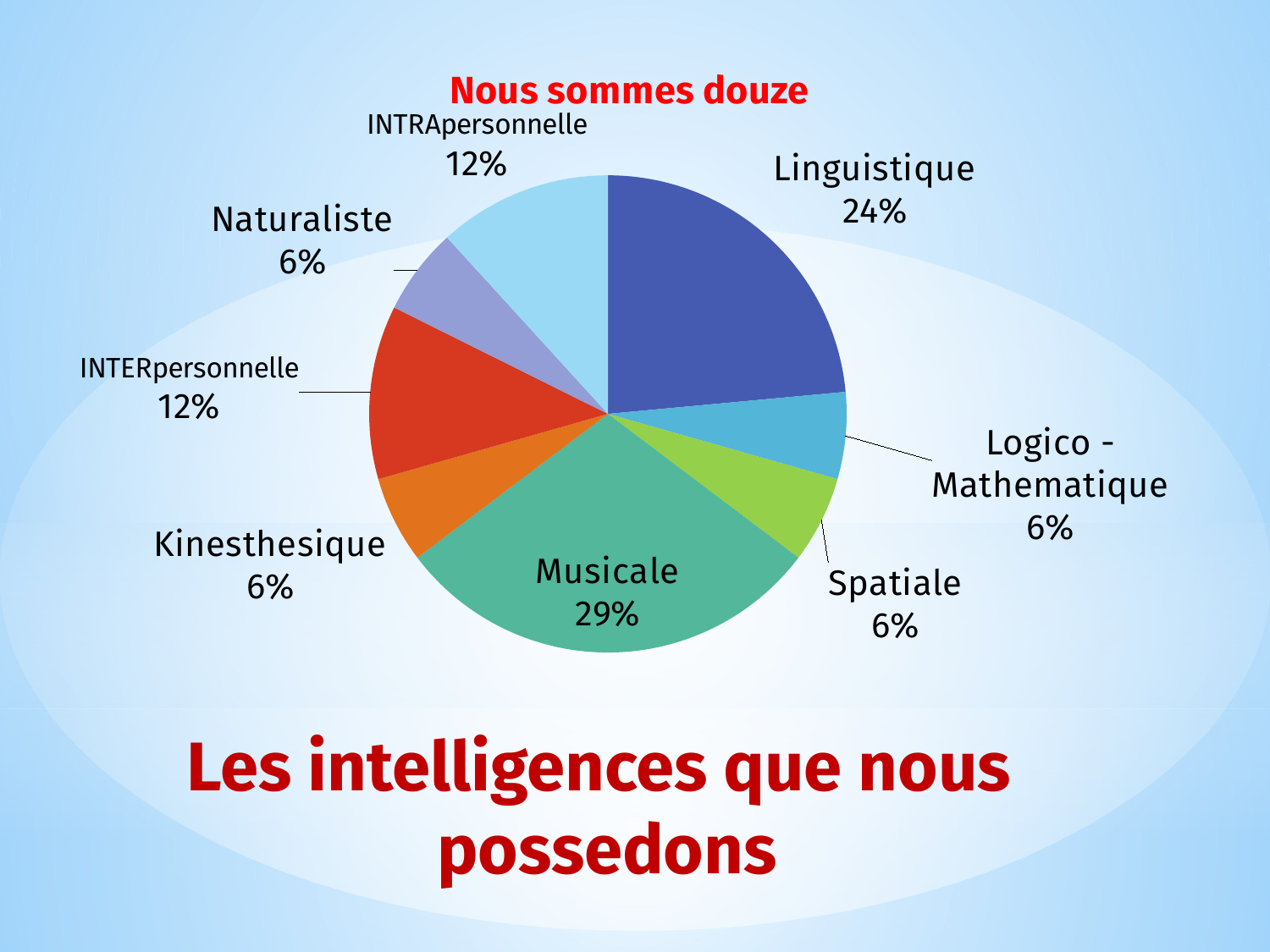

### Chart:

| Category | Nous sommes douze |
|---|---|
| Linguistique | 4.0 |
| Logico - Mathematique | 1.0 |
| Spatiale | 1.0 |
| Musicale | 5.0 |
| Kinesthesique | 1.0 |
| INTERpersonnelle | 2.0 |
| Naturaliste | 1.0 |
| INTRApersonnnelle | 2.0 |
# Les intelligences que nous
possedons